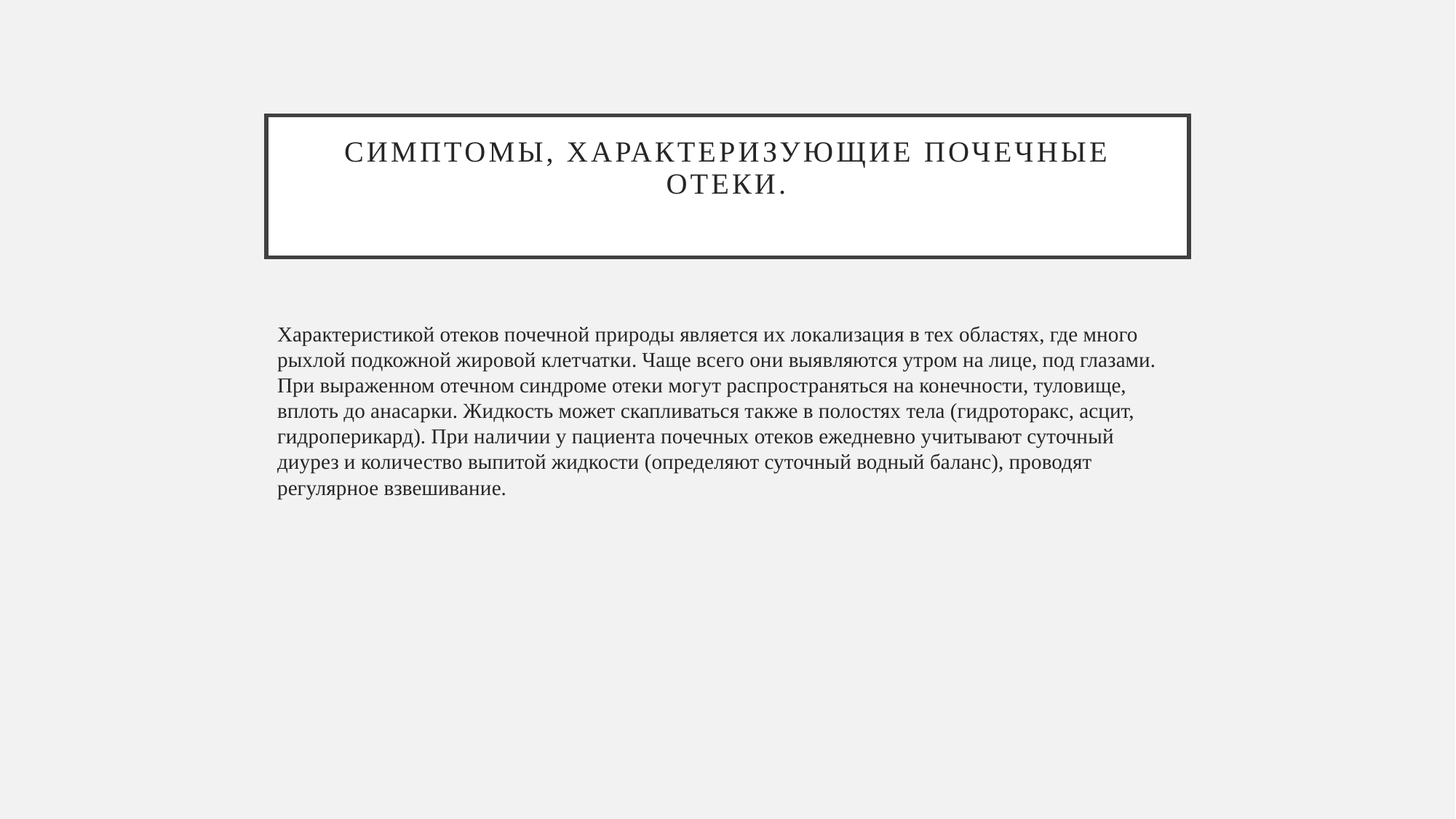

# симптомы, характеризующие почечные отеки.
Характеристикой отеков почечной природы является их локализация в тех областях, где много рыхлой подкожной жировой клетчатки. Чаще всего они выявляются утром на лице, под глазами. При выраженном отечном синдроме отеки могут распространяться на конечности, туловище, вплоть до анасарки. Жидкость может скапливаться также в полостях тела (гидроторакс, асцит, гидроперикард). При наличии у пациента почечных отеков ежедневно учитывают суточный диурез и количество выпитой жидкости (определяют суточный водный баланс), проводят регулярное взвешивание.